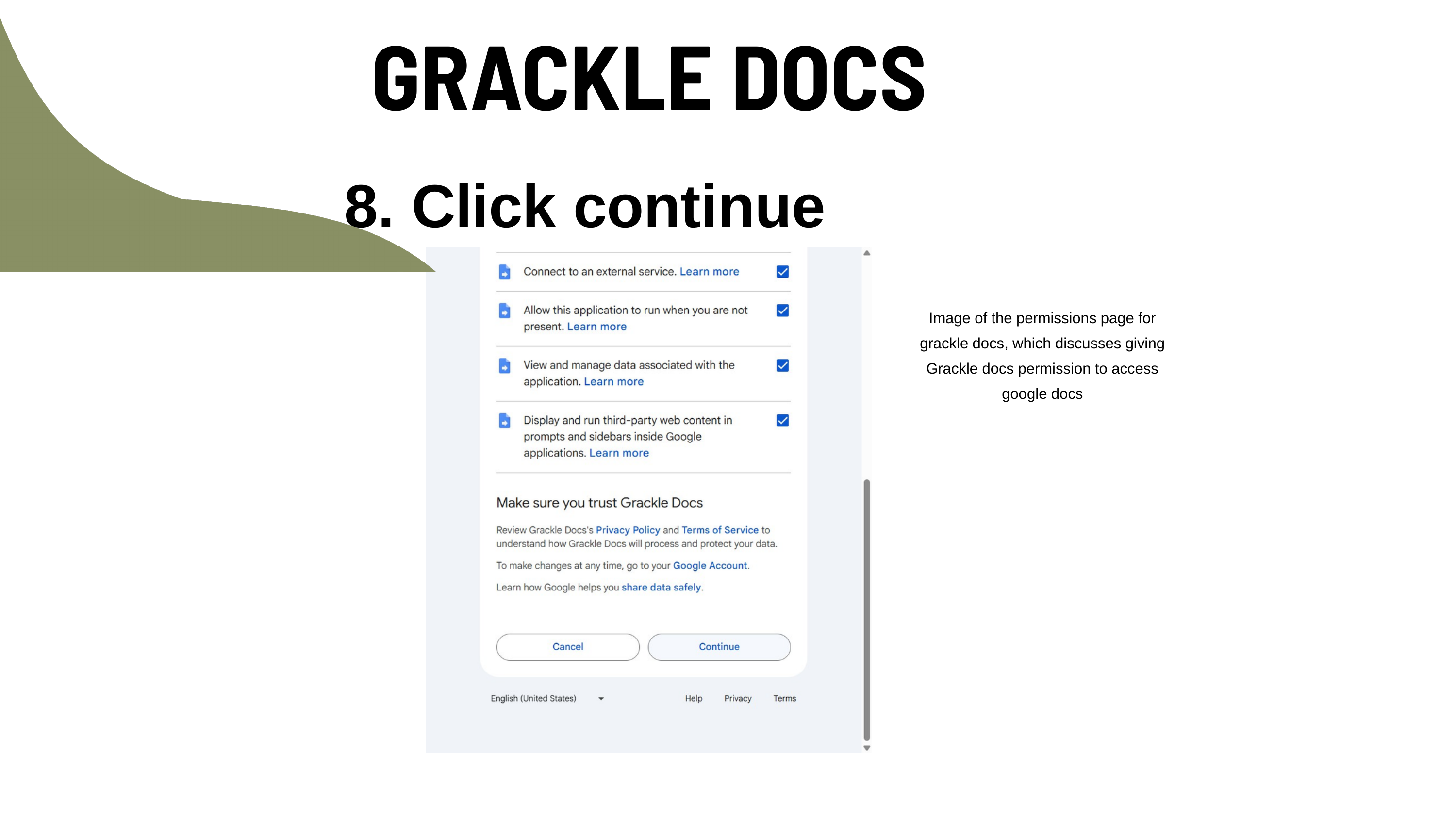

GRACKLE DOCS
8. Click continue

Image of the permissions page for grackle docs, which discusses giving Grackle docs permission to access google docs